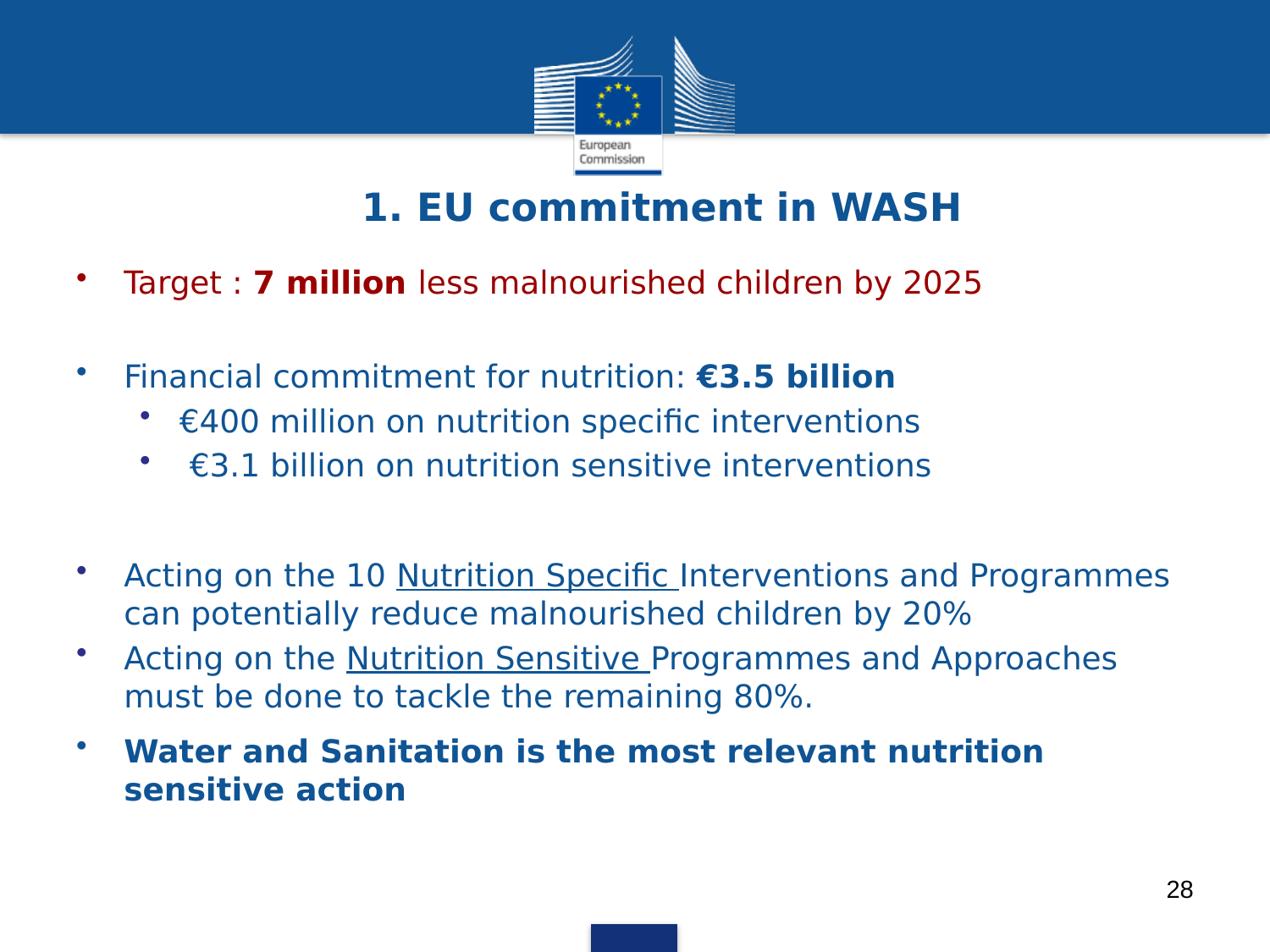

# 1. EU commitment in WASH
Target : 7 million less malnourished children by 2025

Financial commitment for nutrition: €3.5 billion
€400 million on nutrition specific interventions
 €3.1 billion on nutrition sensitive interventions

Acting on the 10 Nutrition Specific Interventions and Programmes can potentially reduce malnourished children by 20%
Acting on the Nutrition Sensitive Programmes and Approaches must be done to tackle the remaining 80%.
Water and Sanitation is the most relevant nutrition sensitive action

28